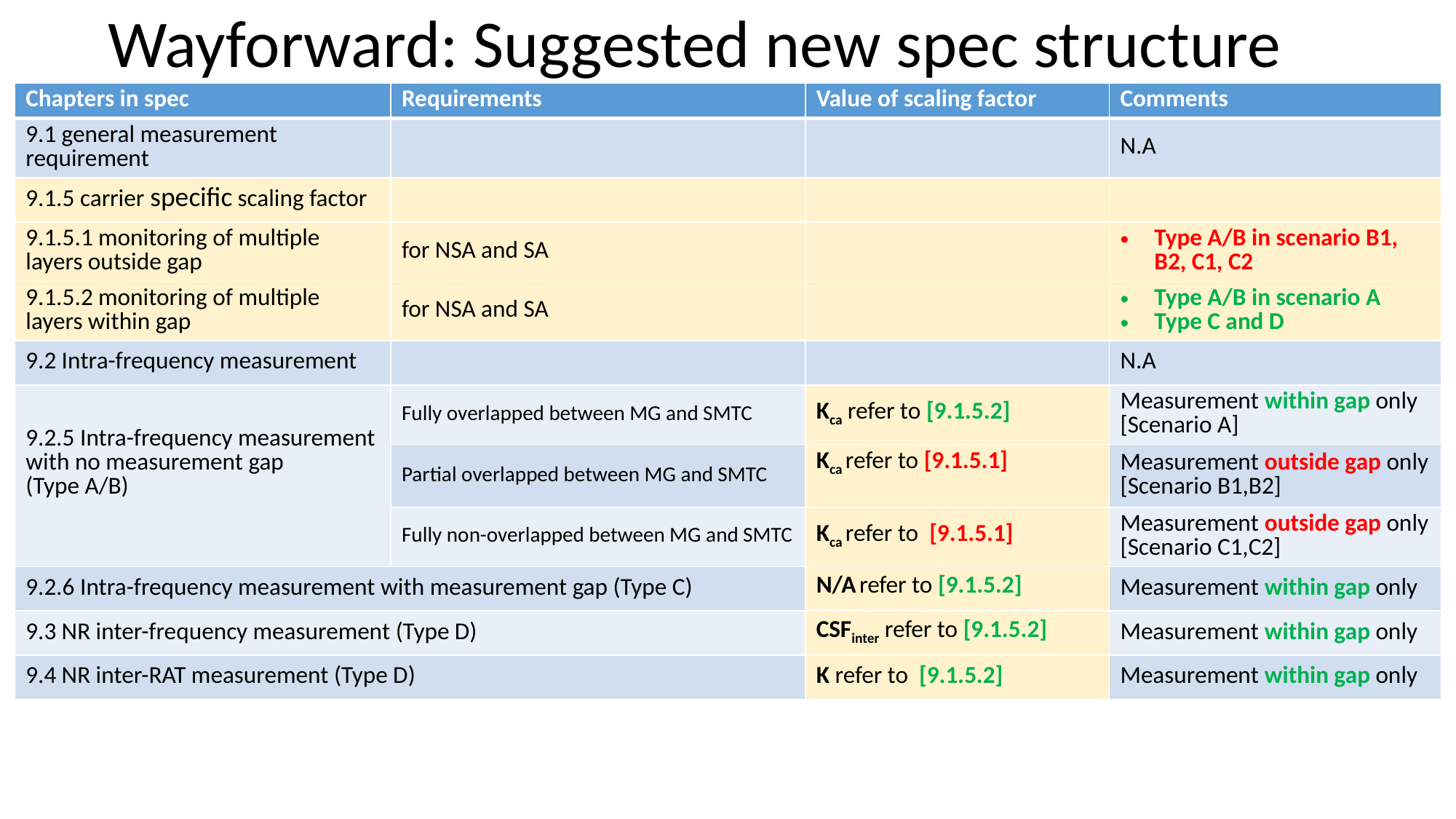

Wayforward: Suggested new spec structure
| Chapters in spec | Requirements | Value of scaling factor | Comments |
| --- | --- | --- | --- |
| 9.1 general measurement requirement |  |  | N.A |
| 9.1.5 carrier specific scaling factor |  |  |  |
| 9.1.5.1 monitoring of multiple layers outside gap | for NSA and SA |  | Type A/B in scenario B1, B2, C1, C2 |
| 9.1.5.2 monitoring of multiple layers within gap | for NSA and SA |  | Type A/B in scenario A Type C and D |
| 9.2 Intra-frequency measurement |  |  | N.A |
| 9.2.5 Intra-frequency measurement with no measurement gap (Type A/B) | Fully overlapped between MG and SMTC | Kca refer to [9.1.5.2] | Measurement within gap only [Scenario A] |
|  | Partial overlapped between MG and SMTC | Kca refer to [9.1.5.1] | Measurement outside gap only [Scenario B1,B2] |
|  | Fully non-overlapped between MG and SMTC | Kca refer to [9.1.5.1] | Measurement outside gap only [Scenario C1,C2] |
| 9.2.6 Intra-frequency measurement with measurement gap (Type C) |  | N/A refer to [9.1.5.2] | Measurement within gap only |
| 9.3 NR inter-frequency measurement (Type D) |  | CSFinter refer to [9.1.5.2] | Measurement within gap only |
| 9.4 NR inter-RAT measurement (Type D) |  | K refer to [9.1.5.2] | Measurement within gap only |